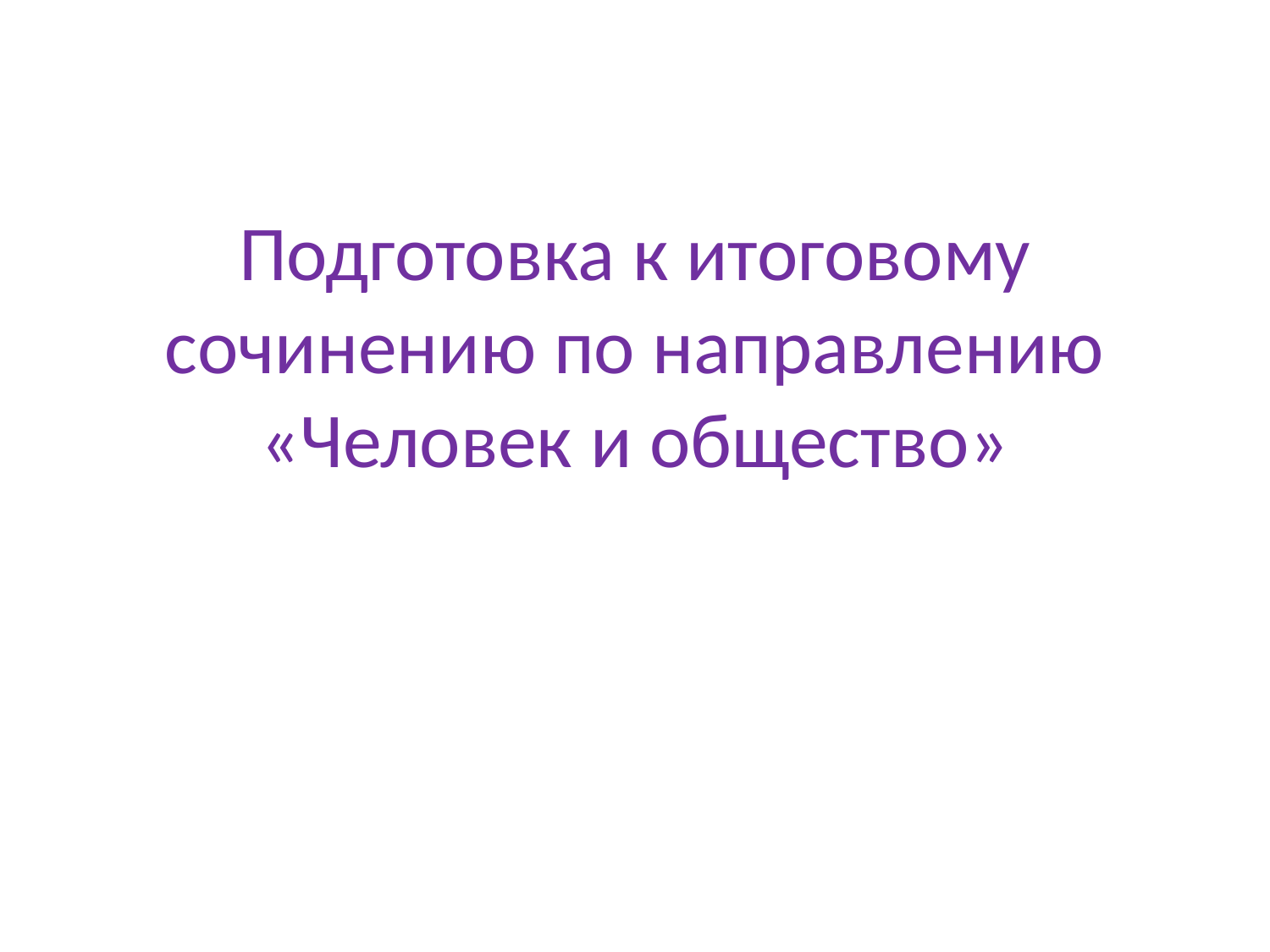

# Подготовка к итоговому сочинению по направлению «Человек и общество»